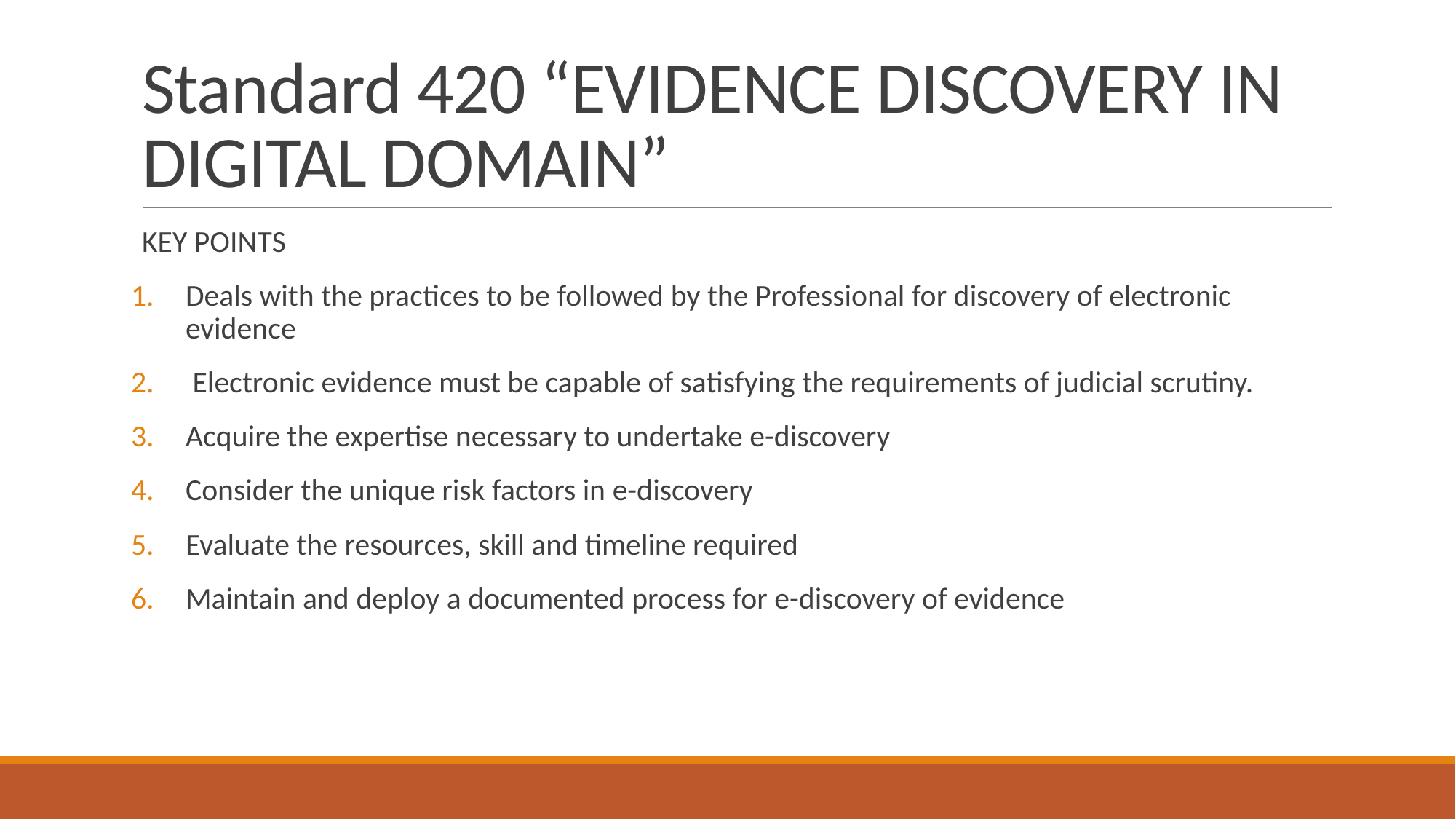

# Standard 420 “EVIDENCE DISCOVERY IN DIGITAL DOMAIN”
KEY POINTS
Deals with the practices to be followed by the Professional for discovery of electronic evidence
 Electronic evidence must be capable of satisfying the requirements of judicial scrutiny.
Acquire the expertise necessary to undertake e-discovery
Consider the unique risk factors in e-discovery
Evaluate the resources, skill and timeline required
Maintain and deploy a documented process for e-discovery of evidence